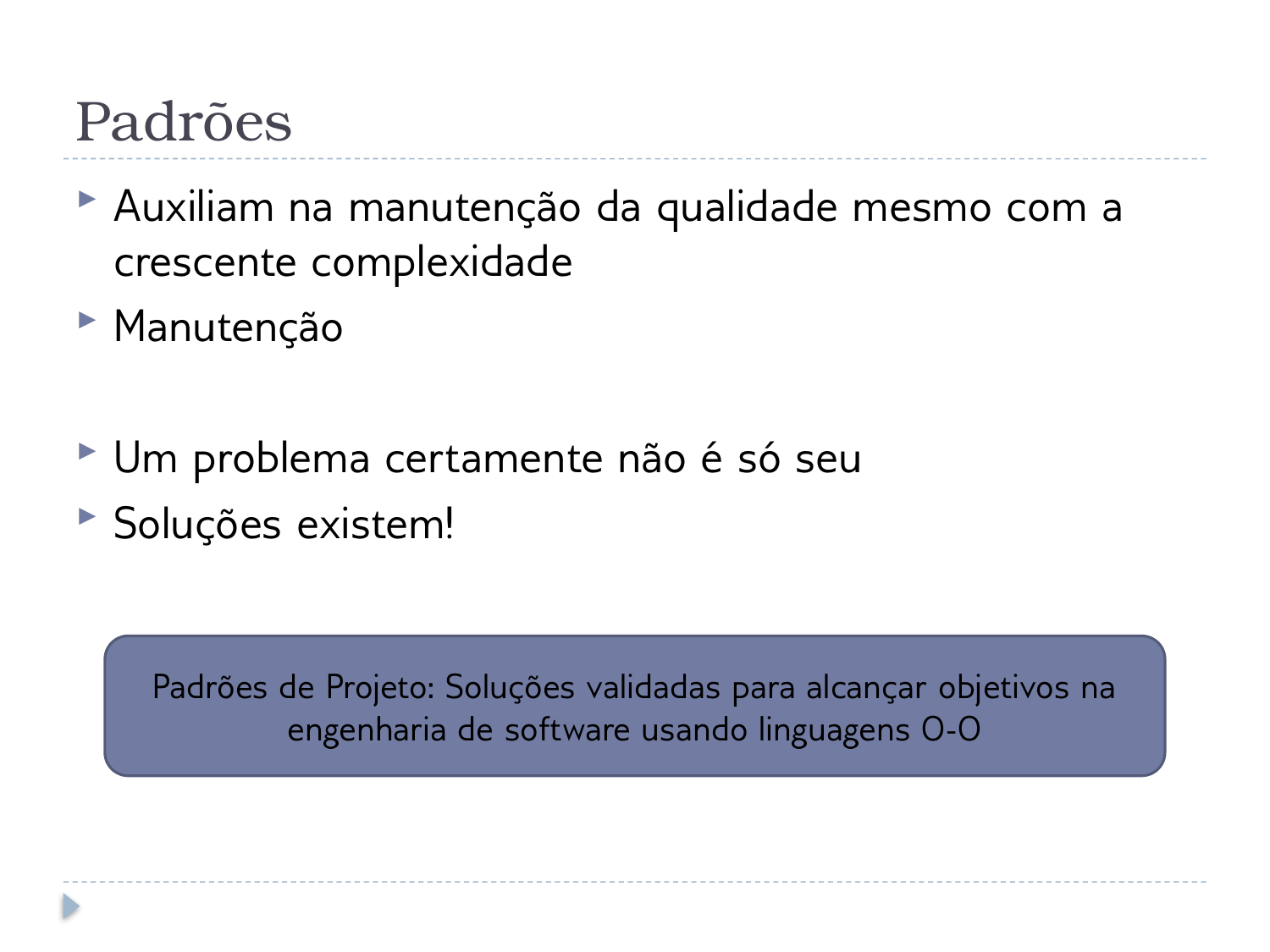

# Padrões
Auxiliam na manutenção da qualidade mesmo com a crescente complexidade
Manutenção

Um problema certamente não é só seu
Soluções existem!

Padrões de Projeto: Soluções validadas para alcançar objetivos na engenharia de software usando linguagens O-O